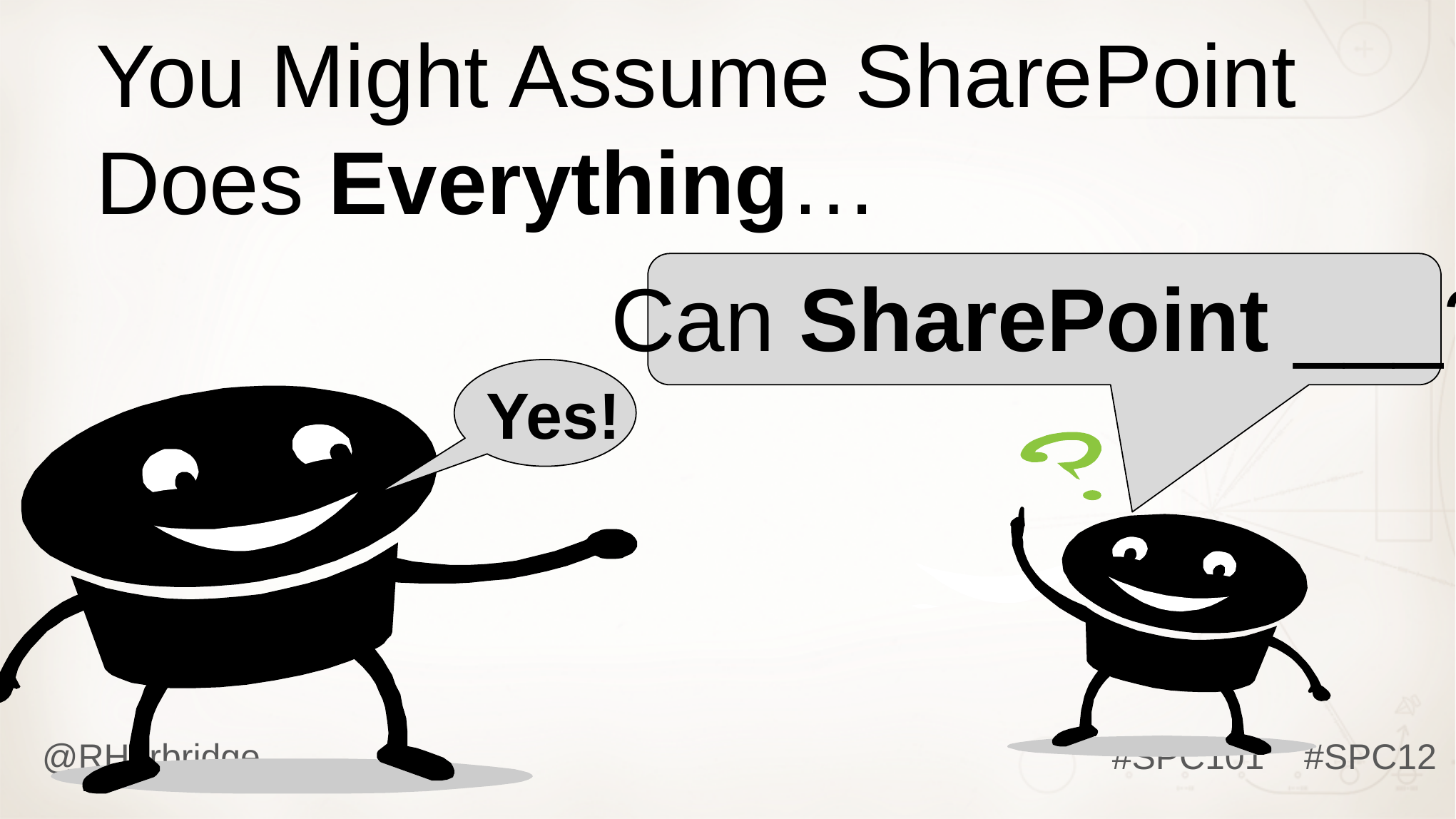

You Might Assume SharePoint Does Everything…

Can SharePoint ___?

Yes!